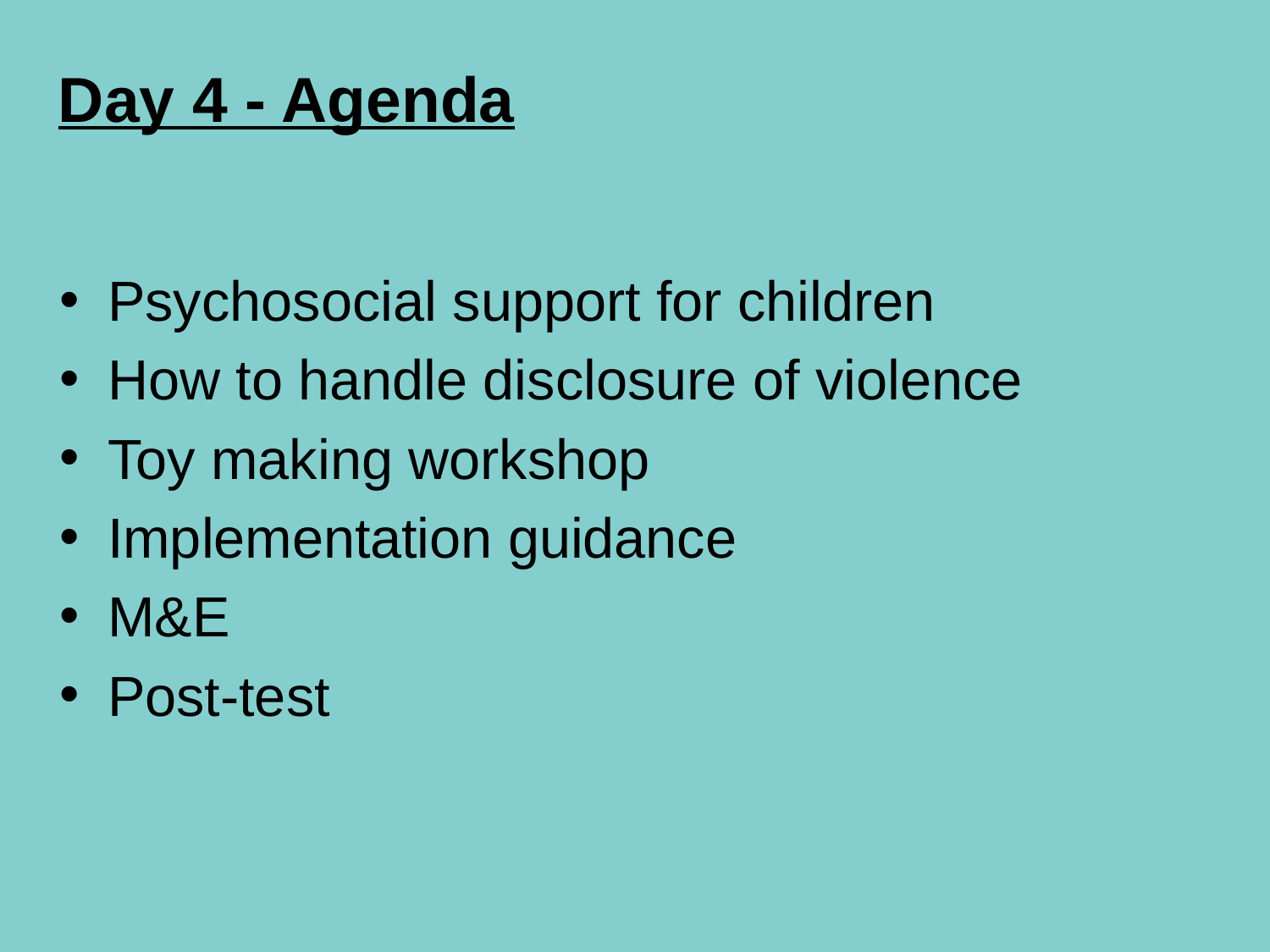

Day 4 - Agenda
Psychosocial support for children
How to handle disclosure of violence
Toy making workshop
Implementation guidance
M&E
Post-test